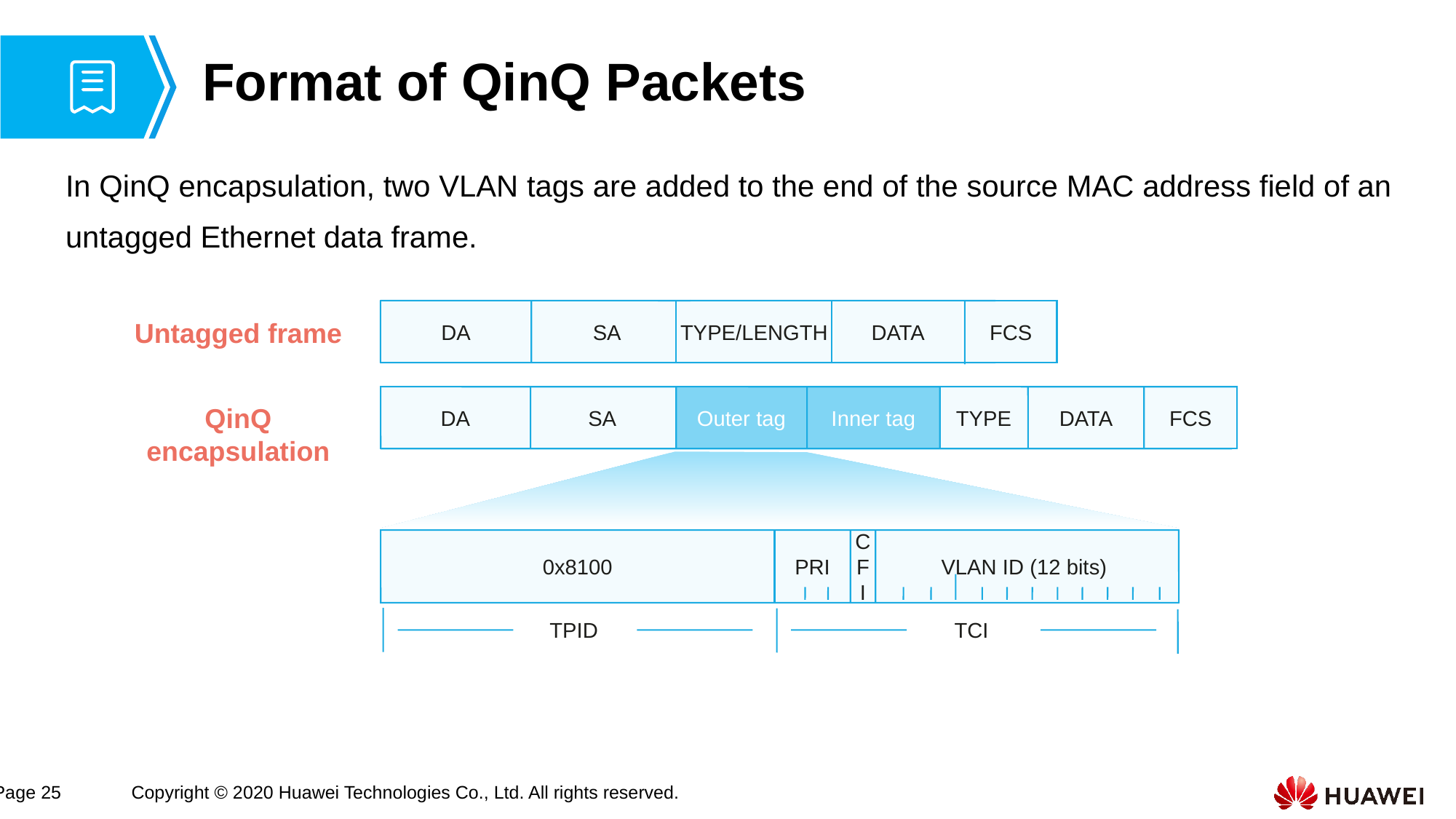

# Format of QinQ Packets
In QinQ encapsulation, two VLAN tags are added to the end of the source MAC address field of an untagged Ethernet data frame.
DA

SA
TYPE/LENGTH

DATA
FCS

Untagged frame
DA

SA

Outer tag

Inner tag

TYPE

DATA

FCS

QinQ encapsulation

0x8100

PRI

C
F
I

VLAN ID (12 bits)

TCI
TPID